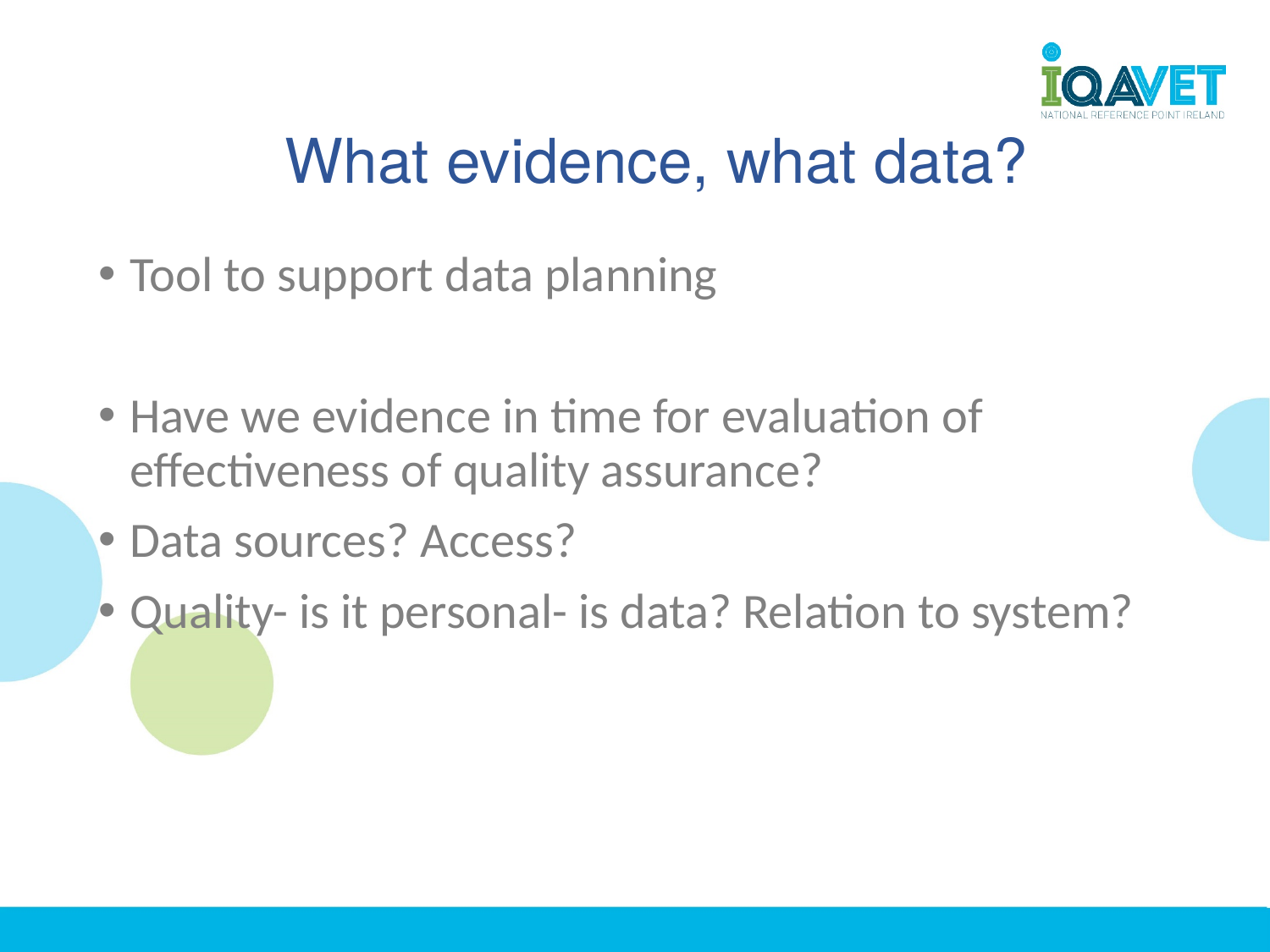

# What evidence, what data?
Tool to support data planning

Have we evidence in time for evaluation of  effectiveness of quality assurance?
Data sources? Access?
Quality- is it personal- is data? Relation to system?